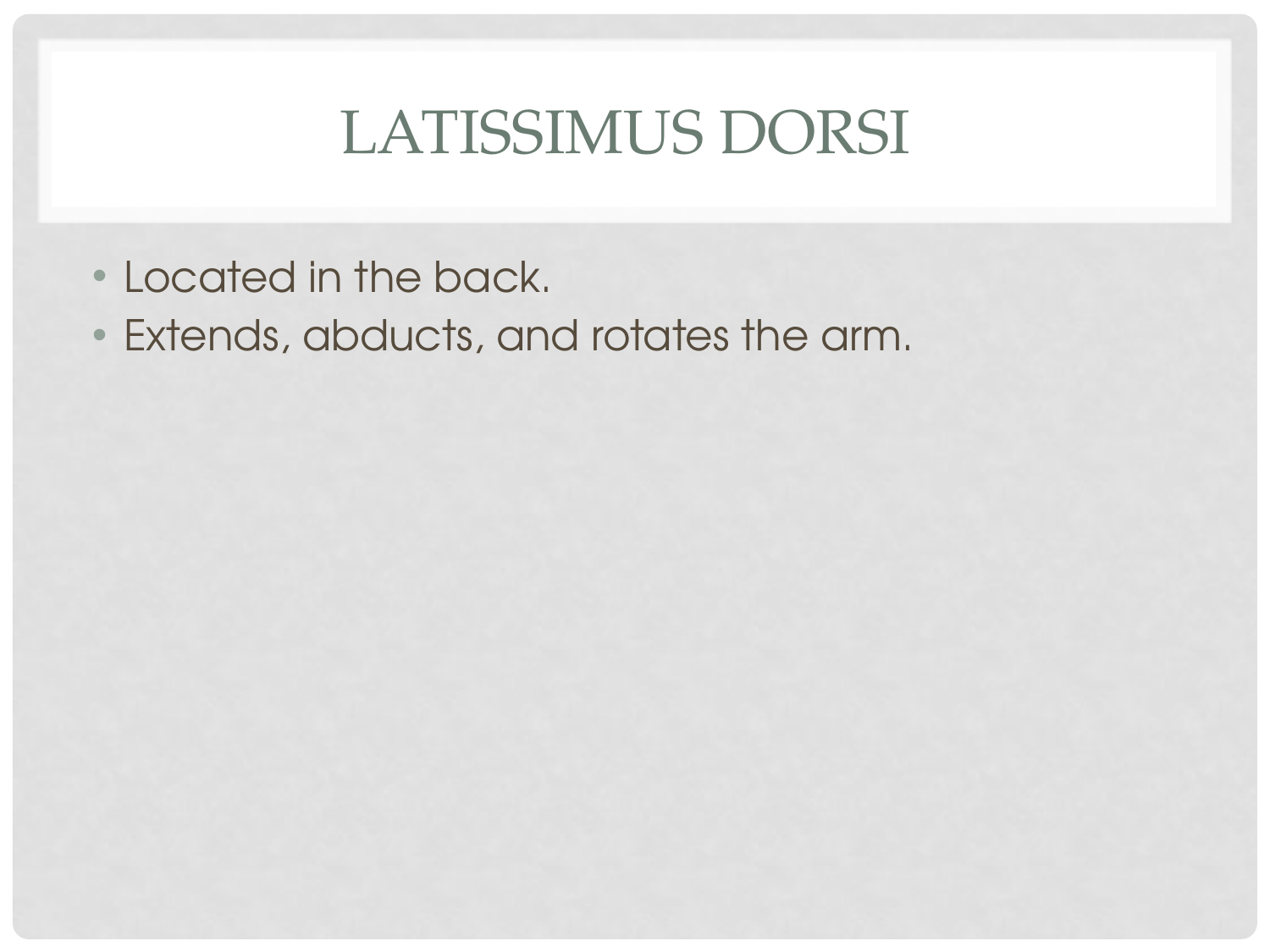

# Latissimus Dorsi
Located in the back.
Extends, abducts, and rotates the arm.